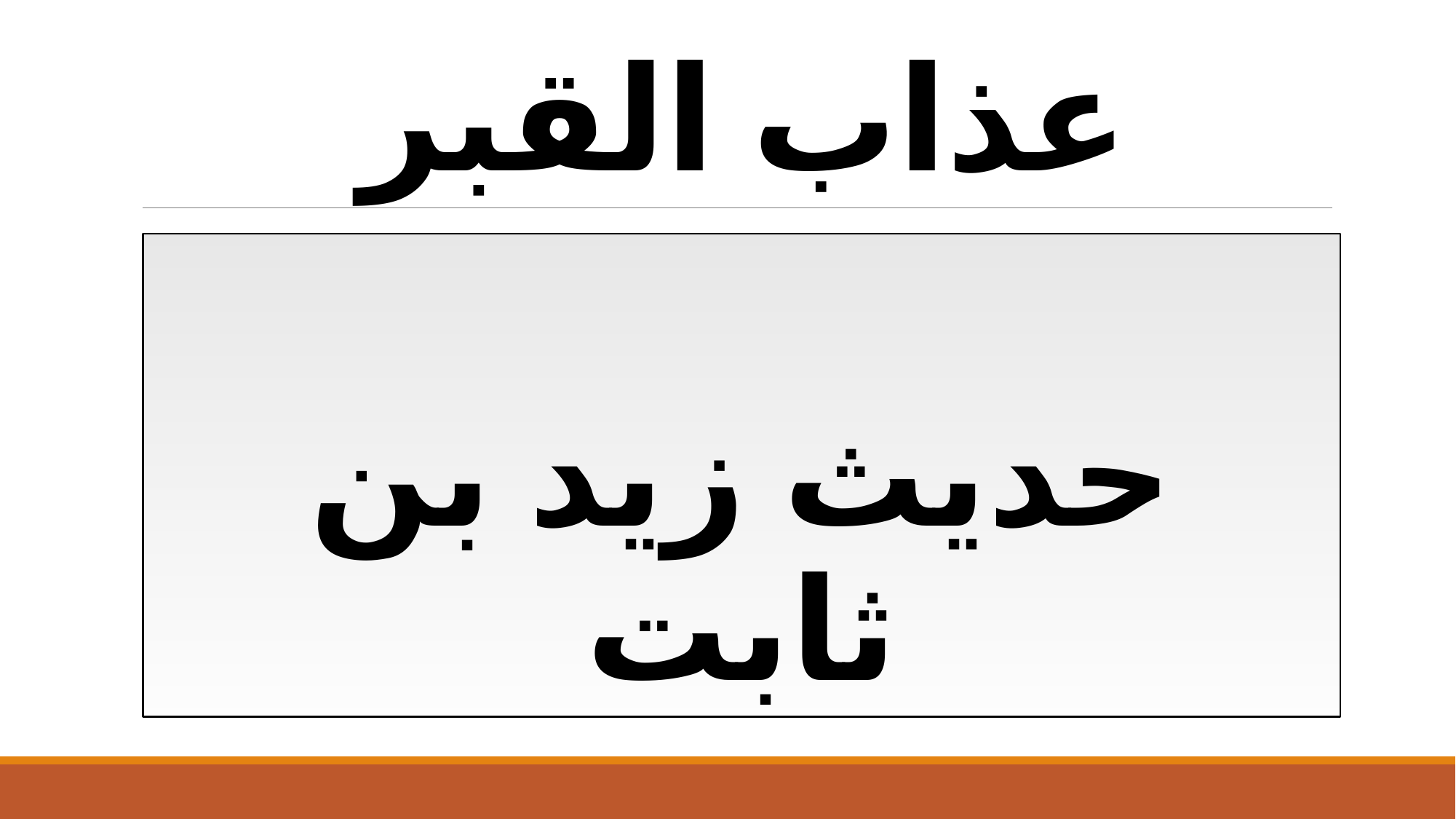

# عذاب القبر

حديث زيد بن ثابت